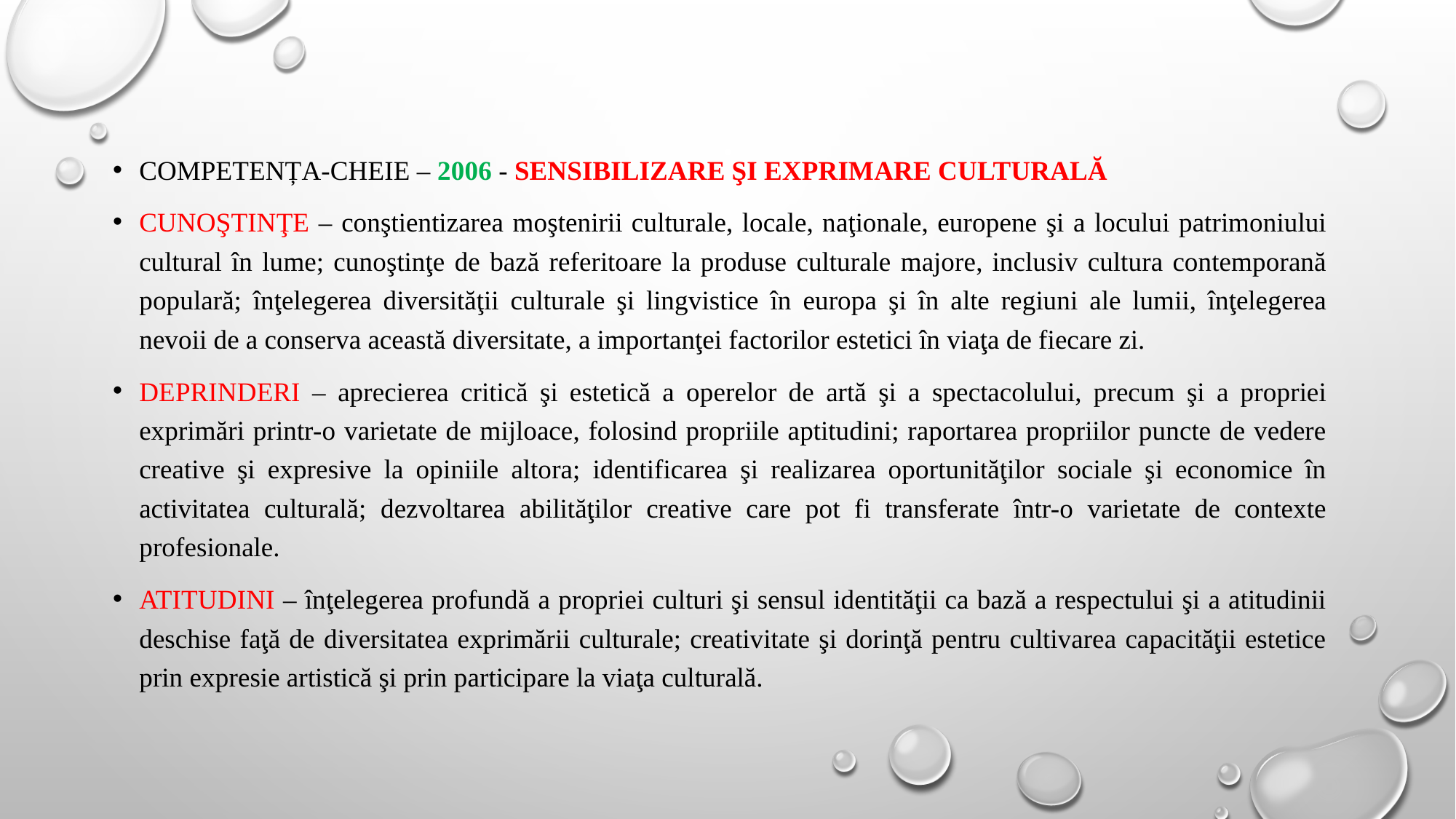

COMPETENȚA-CHEIE – 2006 - SENSIBILIZARE ŞI EXPRIMARE CULTURALĂ
CUNOŞTINŢE – conştientizarea moştenirii culturale, locale, naţionale, europene şi a locului patrimoniului cultural în lume; cunoştinţe de bază referitoare la produse culturale majore, inclusiv cultura contemporană populară; înţelegerea diversităţii culturale şi lingvistice în europa şi în alte regiuni ale lumii, înţelegerea nevoii de a conserva această diversitate, a importanţei factorilor estetici în viaţa de fiecare zi.
DEPRINDERI – aprecierea critică şi estetică a operelor de artă şi a spectacolului, precum şi a propriei exprimări printr-o varietate de mijloace, folosind propriile aptitudini; raportarea propriilor puncte de vedere creative şi expresive la opiniile altora; identificarea şi realizarea oportunităţilor sociale şi economice în activitatea culturală; dezvoltarea abilităţilor creative care pot fi transferate într-o varietate de contexte profesionale.
ATITUDINI – înţelegerea profundă a propriei culturi şi sensul identităţii ca bază a respectului şi a atitudinii deschise faţă de diversitatea exprimării culturale; creativitate şi dorinţă pentru cultivarea capacităţii estetice prin expresie artistică şi prin participare la viaţa culturală.